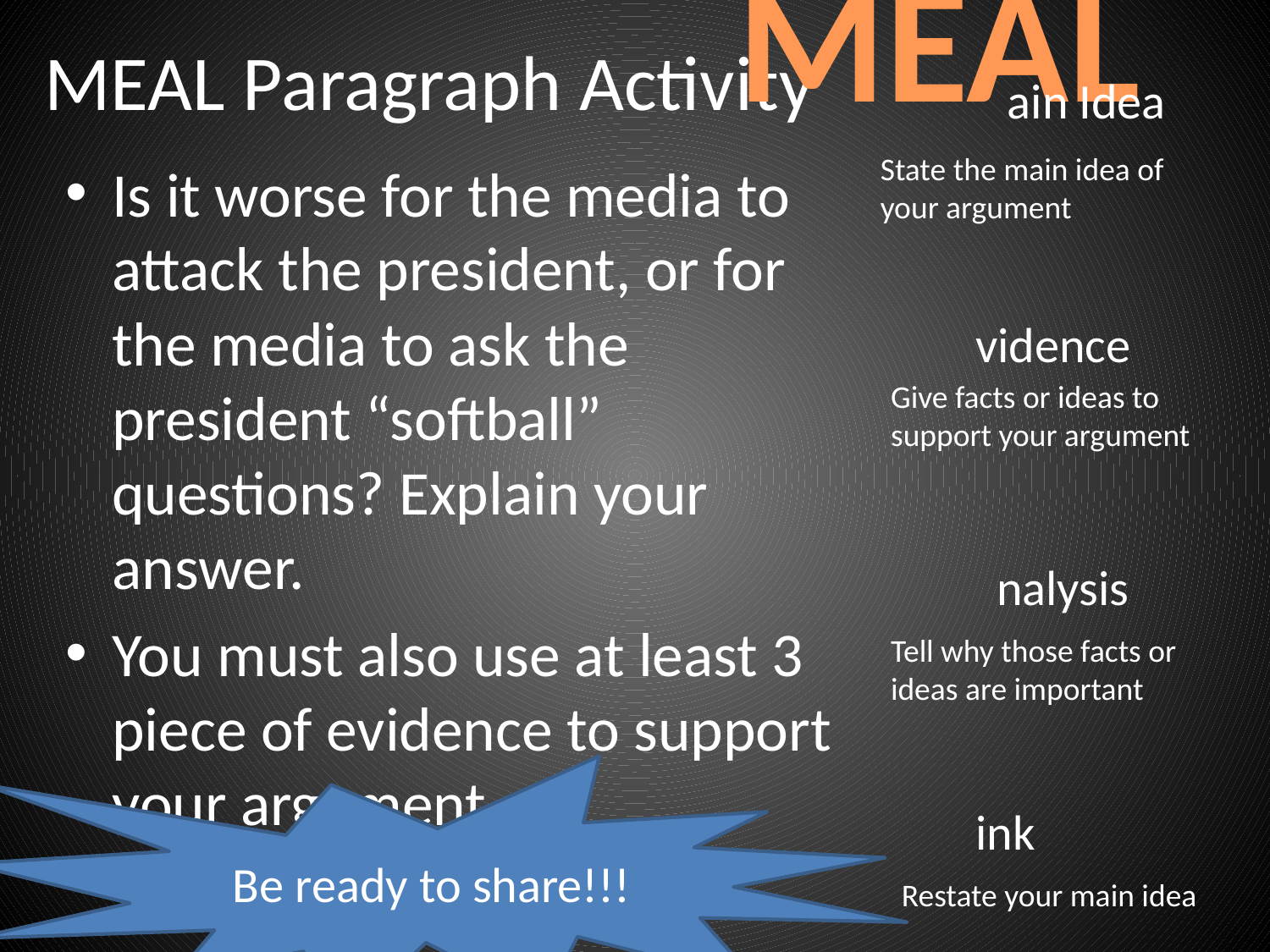

# MEAL Paragraph Activity
MEAL
ain Idea
State the main idea of your argument
Is it worse for the media to attack the president, or for the media to ask the president “softball” questions? Explain your answer.
You must also use at least 3 piece of evidence to support your argument

vidence
Give facts or ideas to support your argument
nalysis
Tell why those facts or ideas are important
Be ready to share!!!
ink
Restate your main idea